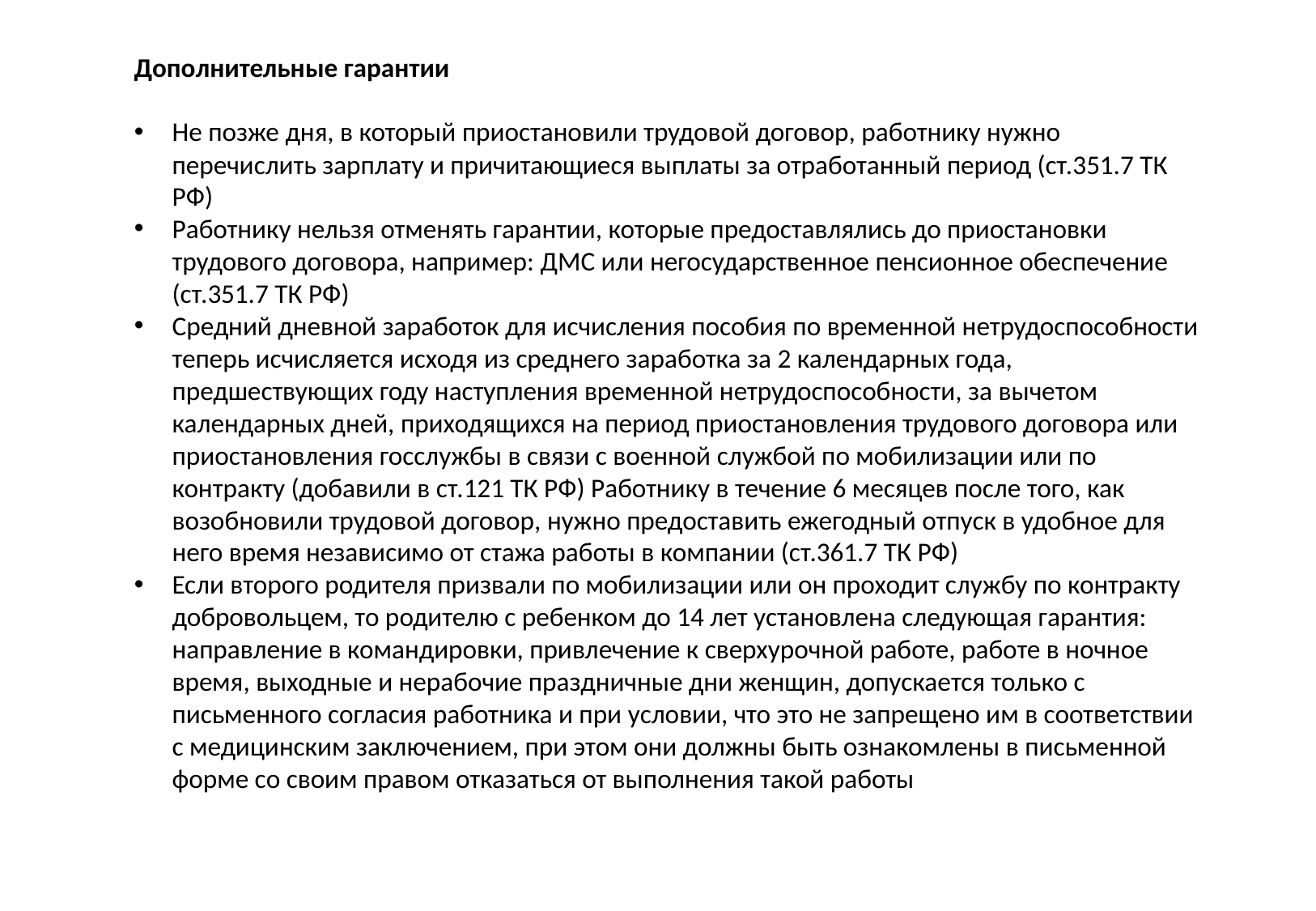

Дополнительные гарантии

Не позже дня, в который приостановили трудовой договор, работнику нужно перечислить зарплату и причитающиеся выплаты за отработанный период (ст.351.7 ТК РФ)
Работнику нельзя отменять гарантии, которые предоставлялись до приостановки трудового договора, например: ДМС или негосударственное пенсионное обеспечение (ст.351.7 ТК РФ)
Средний дневной заработок для исчисления пособия по временной нетрудоспособности теперь исчисляется исходя из среднего заработка за 2 календарных года, предшествующих году наступления временной нетрудоспособности, за вычетом календарных дней, приходящихся на период приостановления трудового договора или приостановления госслужбы в связи с военной службой по мобилизации или по контракту (добавили в ст.121 ТК РФ) Работнику в течение 6 месяцев после того, как возобновили трудовой договор, нужно предоставить ежегодный отпуск в удобное для него время независимо от стажа работы в компании (ст.361.7 ТК РФ)
Если второго родителя призвали по мобилизации или он проходит службу по контракту добровольцем, то родителю с ребенком до 14 лет установлена следующая гарантия: направление в командировки, привлечение к сверхурочной работе, работе в ночное время, выходные и нерабочие праздничные дни женщин, допускается только с письменного согласия работника и при условии, что это не запрещено им в соответствии с медицинским заключением, при этом они должны быть ознакомлены в письменной форме со своим правом отказаться от выполнения такой работы